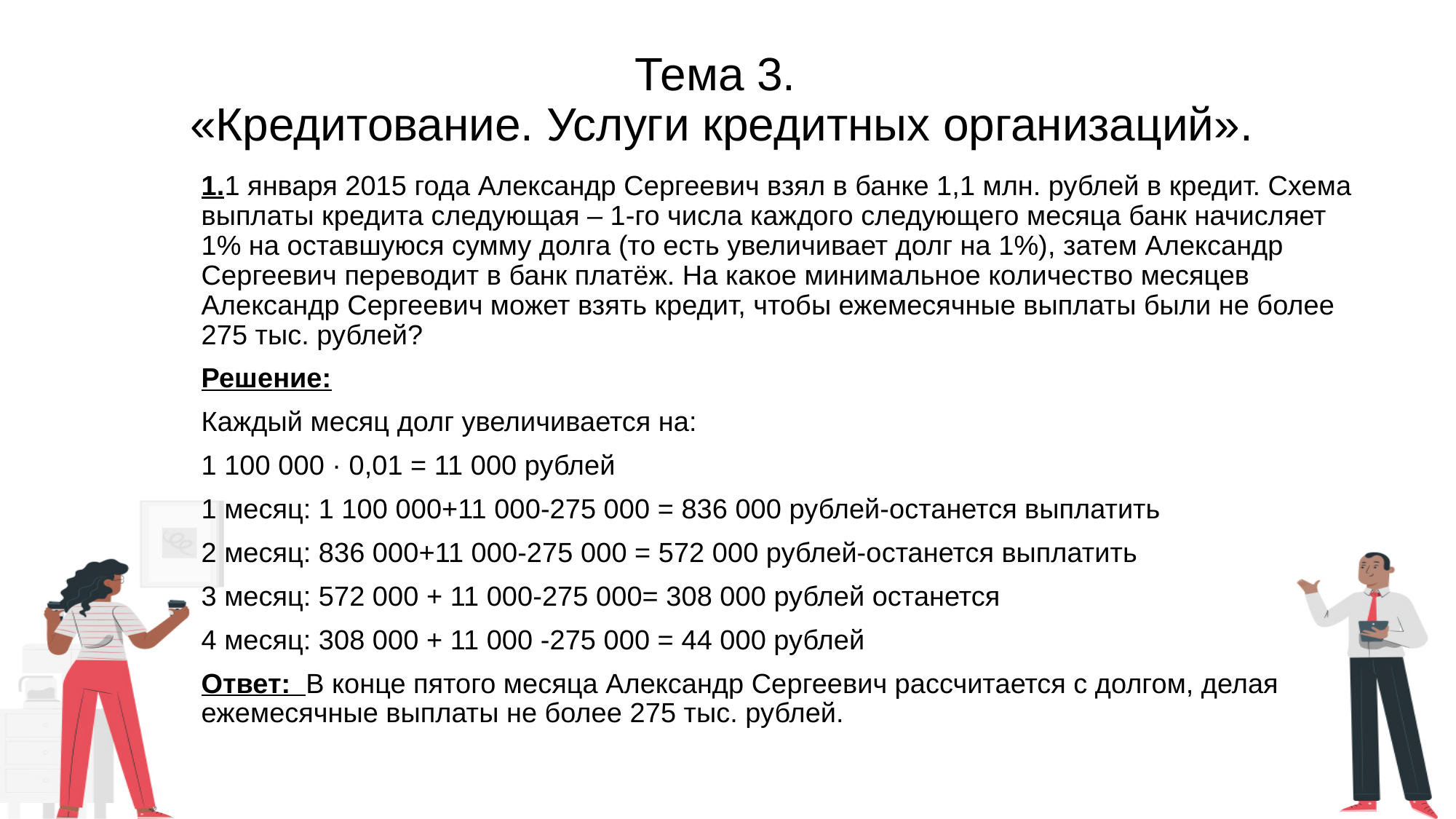

# Тема 3. «Кредитование. Услуги кредитных организаций».
1.1 января 2015 года Александр Сергеевич взял в банке 1,1 млн. рублей в кредит. Схема выплаты кредита следующая – 1-го числа каждого следующего месяца банк начисляет 1% на оставшуюся сумму долга (то есть увеличивает долг на 1%), затем Александр Сергеевич переводит в банк платёж. На какое минимальное количество месяцев Александр Сергеевич может взять кредит, чтобы ежемесячные выплаты были не более 275 тыс. рублей?
Решение:
Каждый месяц долг увеличивается на:
1 100 000 · 0,01 = 11 000 рублей
1 месяц: 1 100 000+11 000-275 000 = 836 000 рублей-останется выплатить
2 месяц: 836 000+11 000-275 000 = 572 000 рублей-останется выплатить
3 месяц: 572 000 + 11 000-275 000= 308 000 рублей останется
4 месяц: 308 000 + 11 000 -275 000 = 44 000 рублей
Ответ:  В конце пятого месяца Александр Сергеевич рассчитается с долгом, делая ежемесячные выплаты не более 275 тыс. рублей.